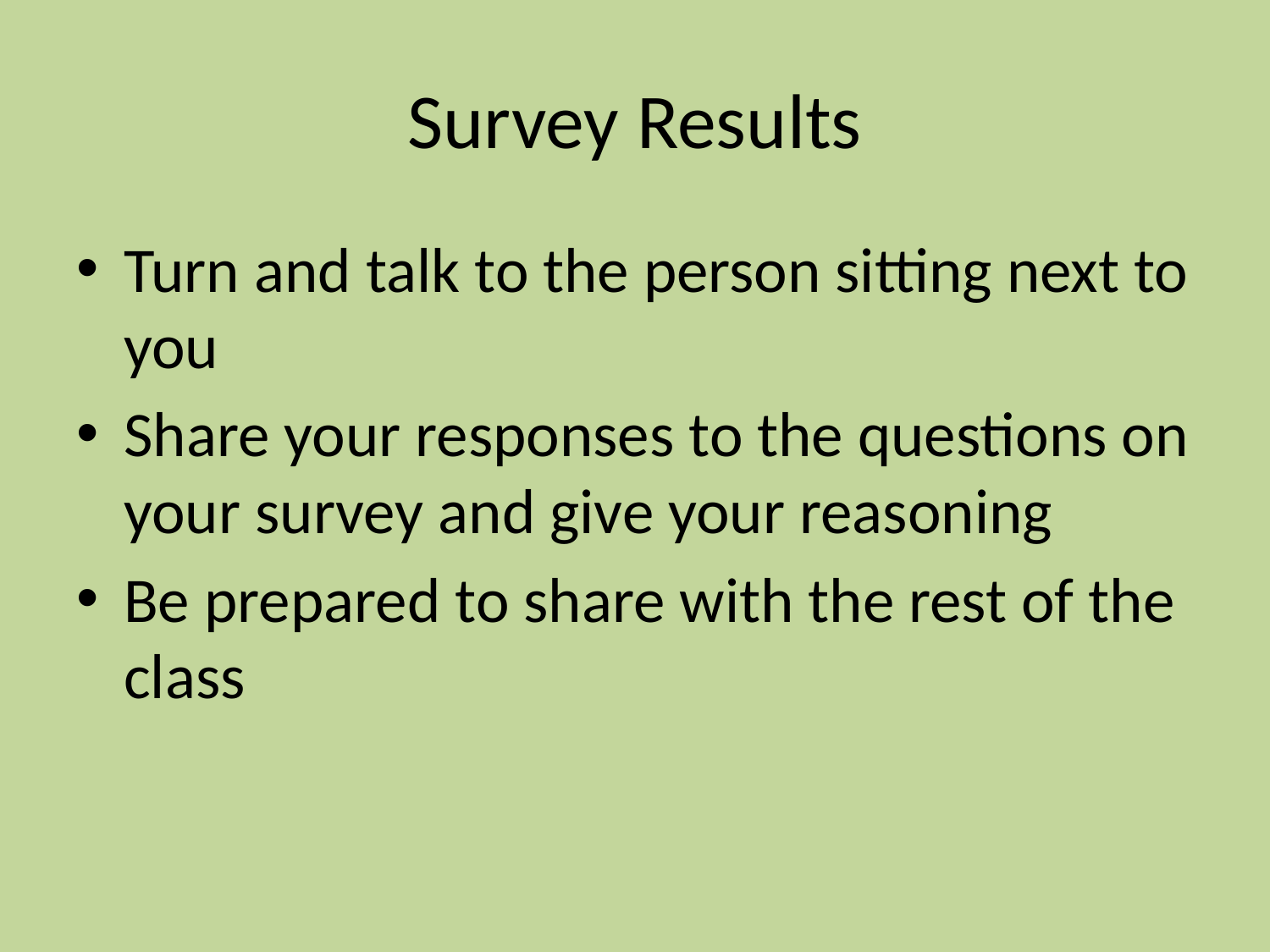

# Survey Results
Turn and talk to the person sitting next to you
Share your responses to the questions on your survey and give your reasoning
Be prepared to share with the rest of the class